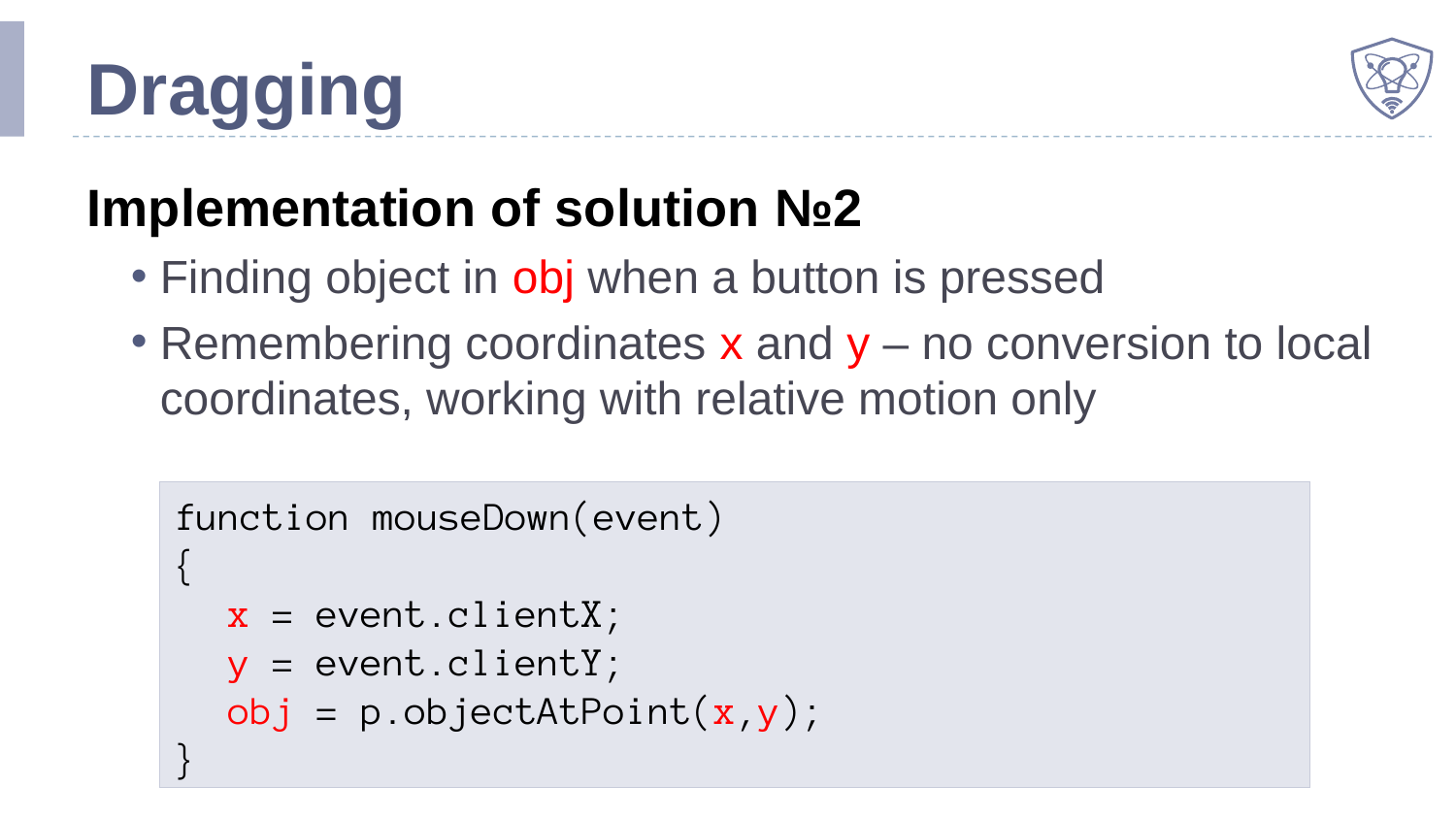

# Dragging
Implementation of solution №2
Finding object in obj when a button is pressed
Remembering coordinates x and y – no conversion to local coordinates, working with relative motion only
function mouseDown(event)
{
	x = event.clientX;
	y = event.clientY;
	obj = p.objectAtPoint(x,y);
}